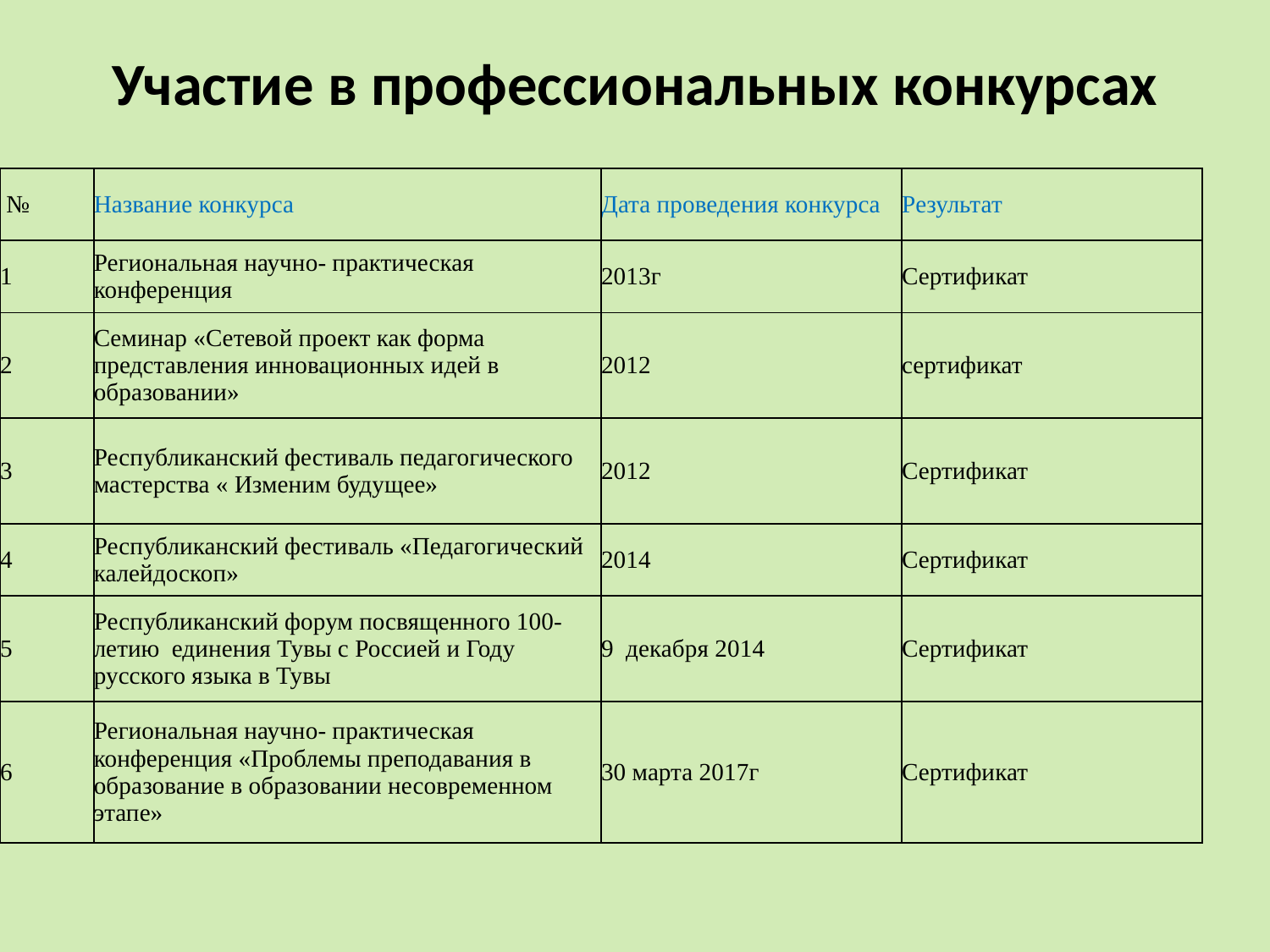

# Участие в профессиональных конкурсах
| № | Название конкурса | Дата проведения конкурса | Результат |
| --- | --- | --- | --- |
| 1 | Региональная научно- практическая конференция | 2013г | Сертификат |
| 2 | Семинар «Сетевой проект как форма представления инновационных идей в образовании» | 2012 | сертификат |
| 3 | Республиканский фестиваль педагогического мастерства « Изменим будущее» | 2012 | Сертификат |
| 4 | Республиканский фестиваль «Педагогический калейдоскоп» | 2014 | Сертификат |
| 5 | Республиканский форум посвященного 100- летию единения Тувы с Россией и Году русского языка в Тувы | 9 декабря 2014 | Сертификат |
| 6 | Региональная научно- практическая конференция «Проблемы преподавания в образование в образовании несовременном этапе» | 30 марта 2017г | Сертификат |